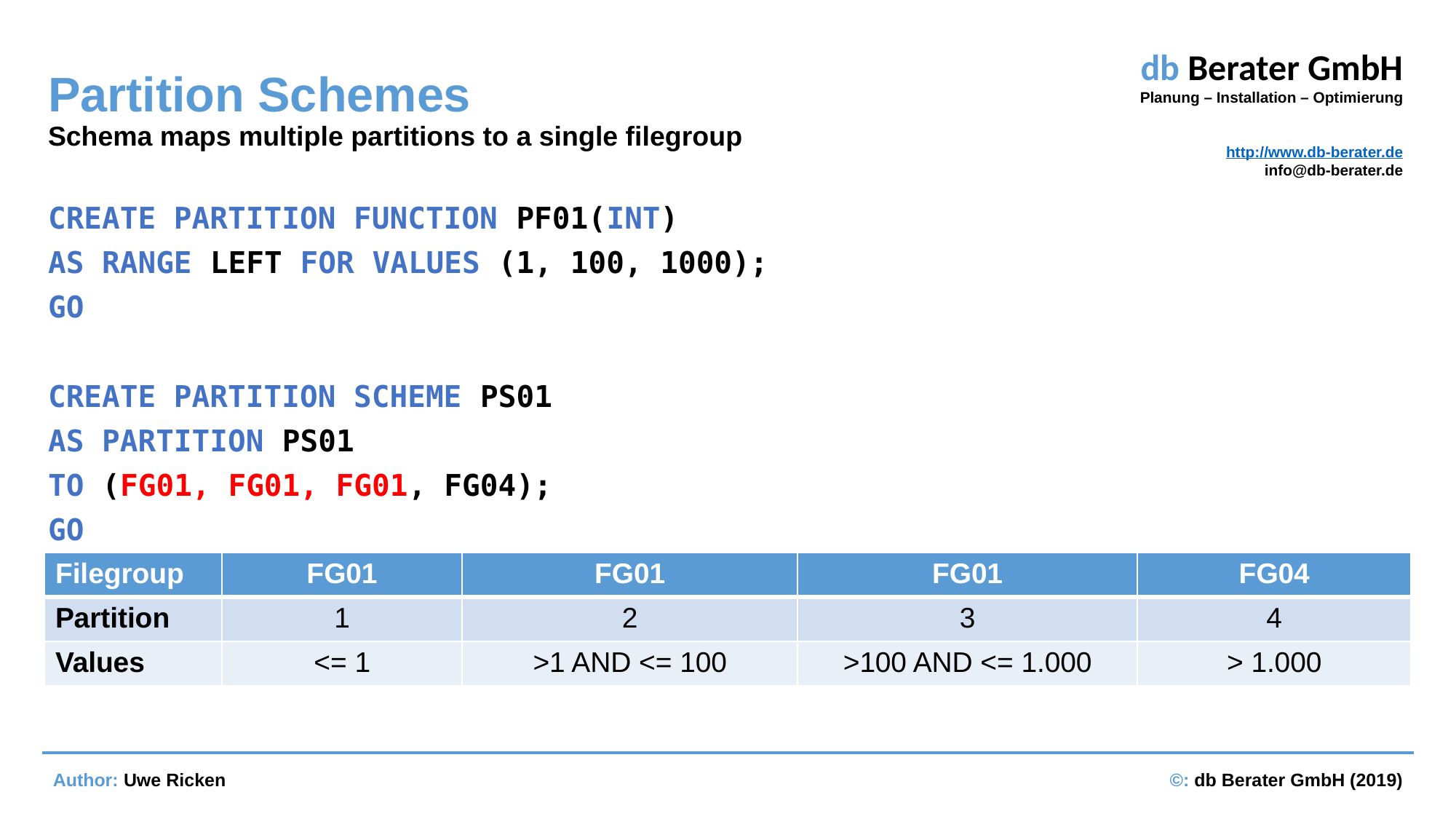

# Partition Schemes Schema maps multiple partitions to a single filegroup
CREATE PARTITION FUNCTION PF01(INT)
AS RANGE LEFT FOR VALUES (1, 100, 1000);
GO

CREATE PARTITION SCHEME PS01
AS PARTITION PS01
TO (FG01, FG01, FG01, FG04);
GO
| Filegroup | FG01 | FG01 | FG01 | FG04 |
| --- | --- | --- | --- | --- |
| Partition | 1 | 2 | 3 | 4 |
| Values | <= 1 | >1 AND <= 100 | >100 AND <= 1.000 | > 1.000 |